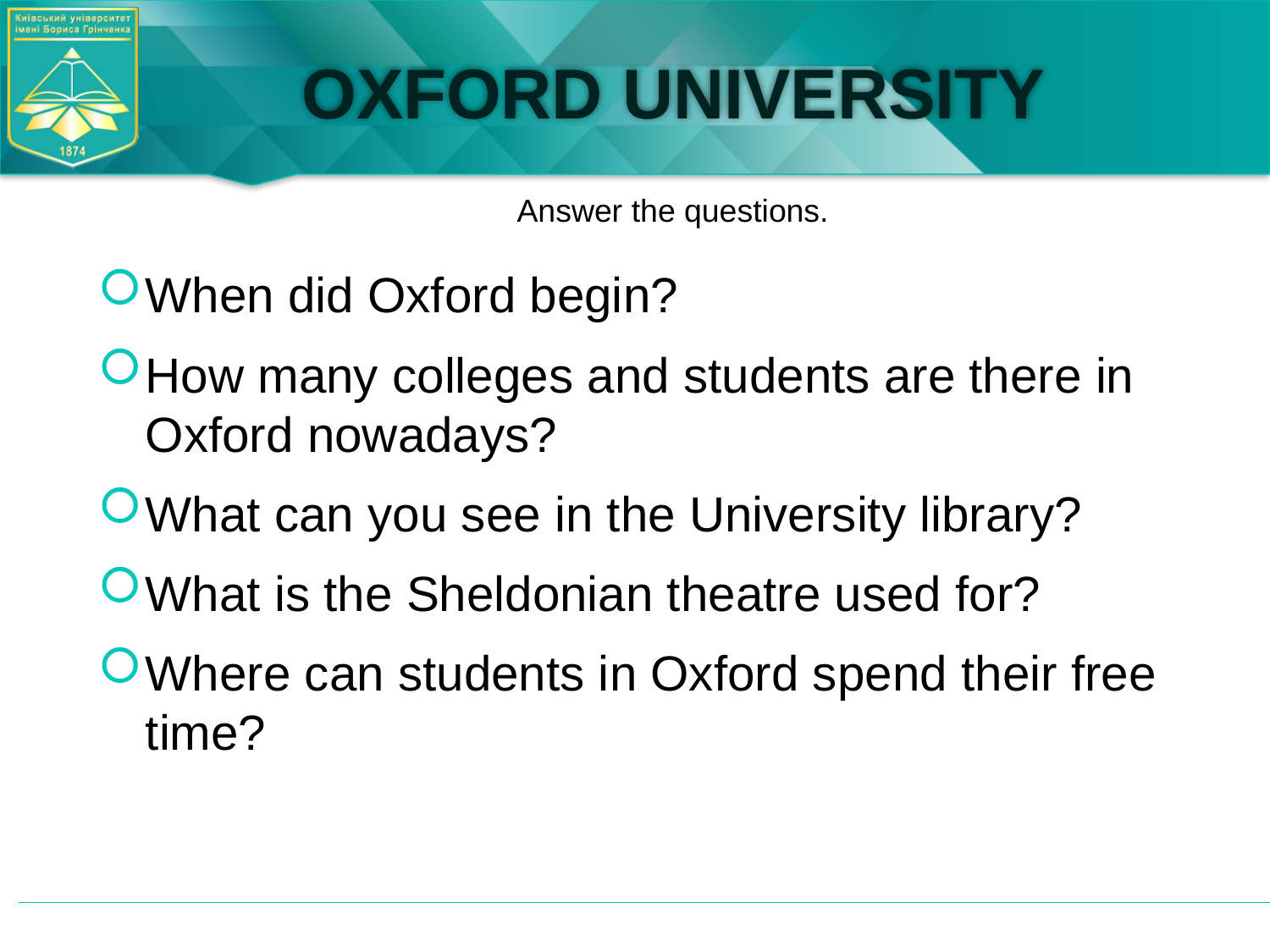

# OXFORD UNIVERSITY
Answer the questions.
When did Oxford begin?
How many colleges and students are there in Oxford nowadays?
What can you see in the University library?
What is the Sheldonian theatre used for?
Where can students in Oxford spend their free time?